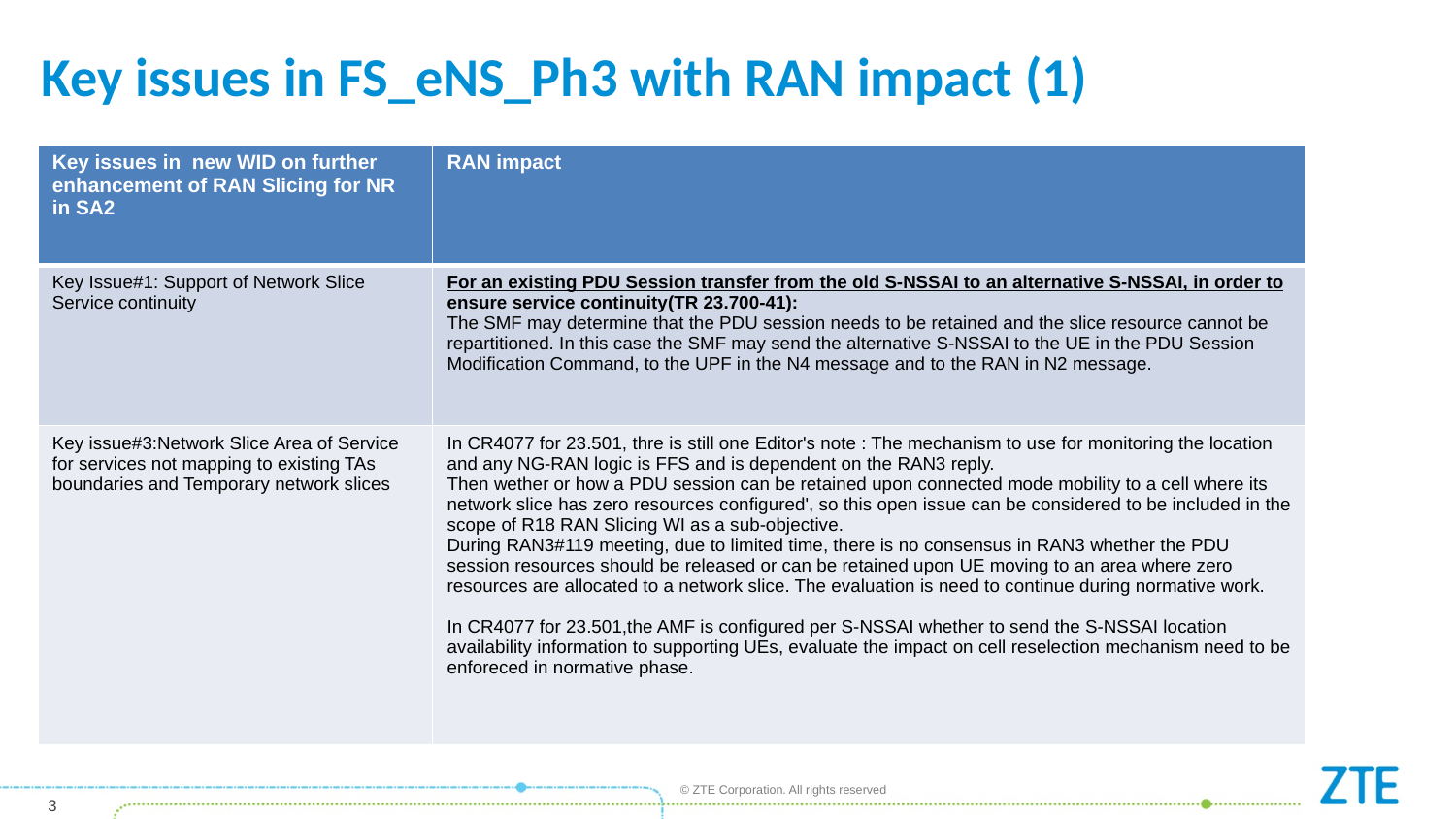

# Key issues in FS_eNS_Ph3 with RAN impact (1)

| Key issues in new WID on further enhancement of RAN Slicing for NR in SA2 | RAN impact |
| --- | --- |
| Key Issue#1: Support of Network Slice Service continuity | For an existing PDU Session transfer from the old S-NSSAI to an alternative S-NSSAI, in order to ensure service continuity(TR 23.700-41): The SMF may determine that the PDU session needs to be retained and the slice resource cannot be repartitioned. In this case the SMF may send the alternative S-NSSAI to the UE in the PDU Session Modification Command, to the UPF in the N4 message and to the RAN in N2 message. |
| Key issue#3:Network Slice Area of Service for services not mapping to existing TAs boundaries and Temporary network slices | In CR4077 for 23.501, thre is still one Editor's note : The mechanism to use for monitoring the location and any NG-RAN logic is FFS and is dependent on the RAN3 reply. Then wether or how a PDU session can be retained upon connected mode mobility to a cell where its network slice has zero resources configured', so this open issue can be considered to be included in the scope of R18 RAN Slicing WI as a sub-objective. During RAN3#119 meeting, due to limited time, there is no consensus in RAN3 whether the PDU session resources should be released or can be retained upon UE moving to an area where zero resources are allocated to a network slice. The evaluation is need to continue during normative work. In CR4077 for 23.501,the AMF is configured per S-NSSAI whether to send the S-NSSAI location availability information to supporting UEs, evaluate the impact on cell reselection mechanism need to be enforeced in normative phase. |